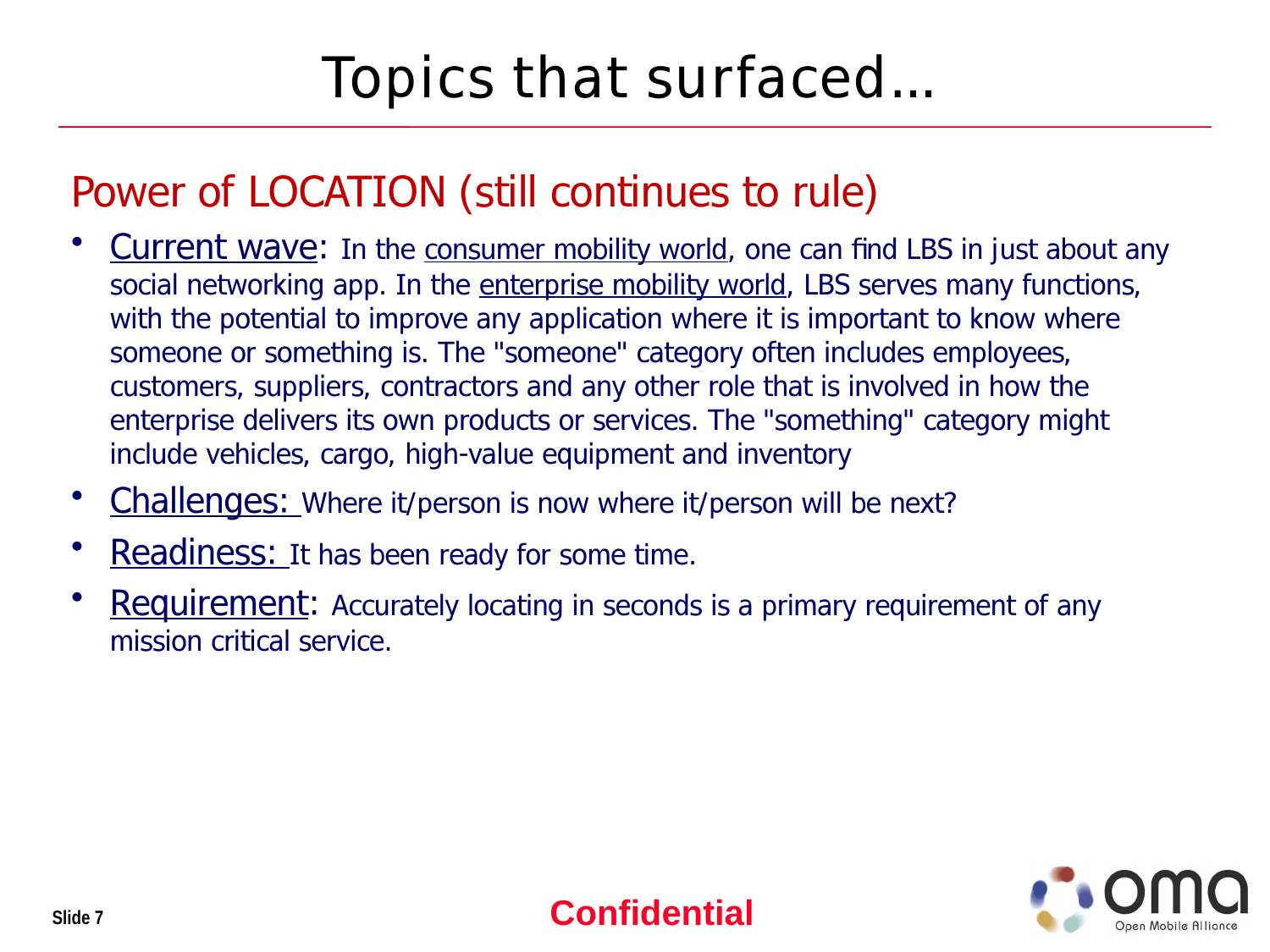

# Topics that surfaced…
Power of LOCATION (still continues to rule)
Current wave: In the consumer mobility world, one can find LBS in just about any social networking app. In the enterprise mobility world, LBS serves many functions, with the potential to improve any application where it is important to know where someone or something is. The "someone" category often includes employees, customers, suppliers, contractors and any other role that is involved in how the enterprise delivers its own products or services. The "something" category might include vehicles, cargo, high-value equipment and inventory
Challenges: Where it/person is now where it/person will be next?
Readiness: It has been ready for some time.
Requirement: Accurately locating in seconds is a primary requirement of any  mission critical service.